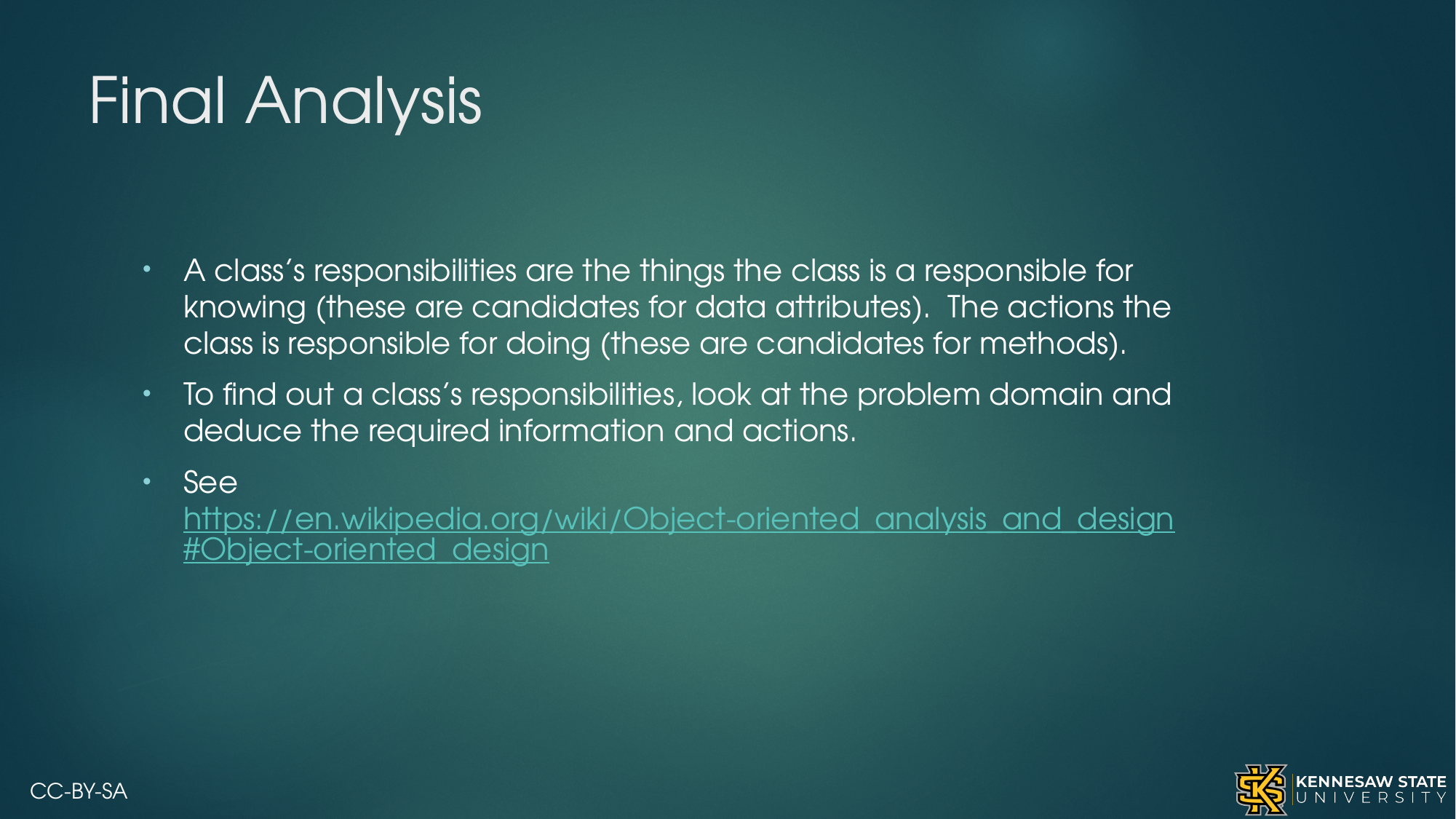

# Final Analysis
A class’s responsibilities are the things the class is a responsible for knowing (these are candidates for data attributes).  The actions the class is responsible for doing (these are candidates for methods).
To find out a class’s responsibilities, look at the problem domain and deduce the required information and actions.
See https://en.wikipedia.org/wiki/Object-oriented_analysis_and_design#Object-oriented_design